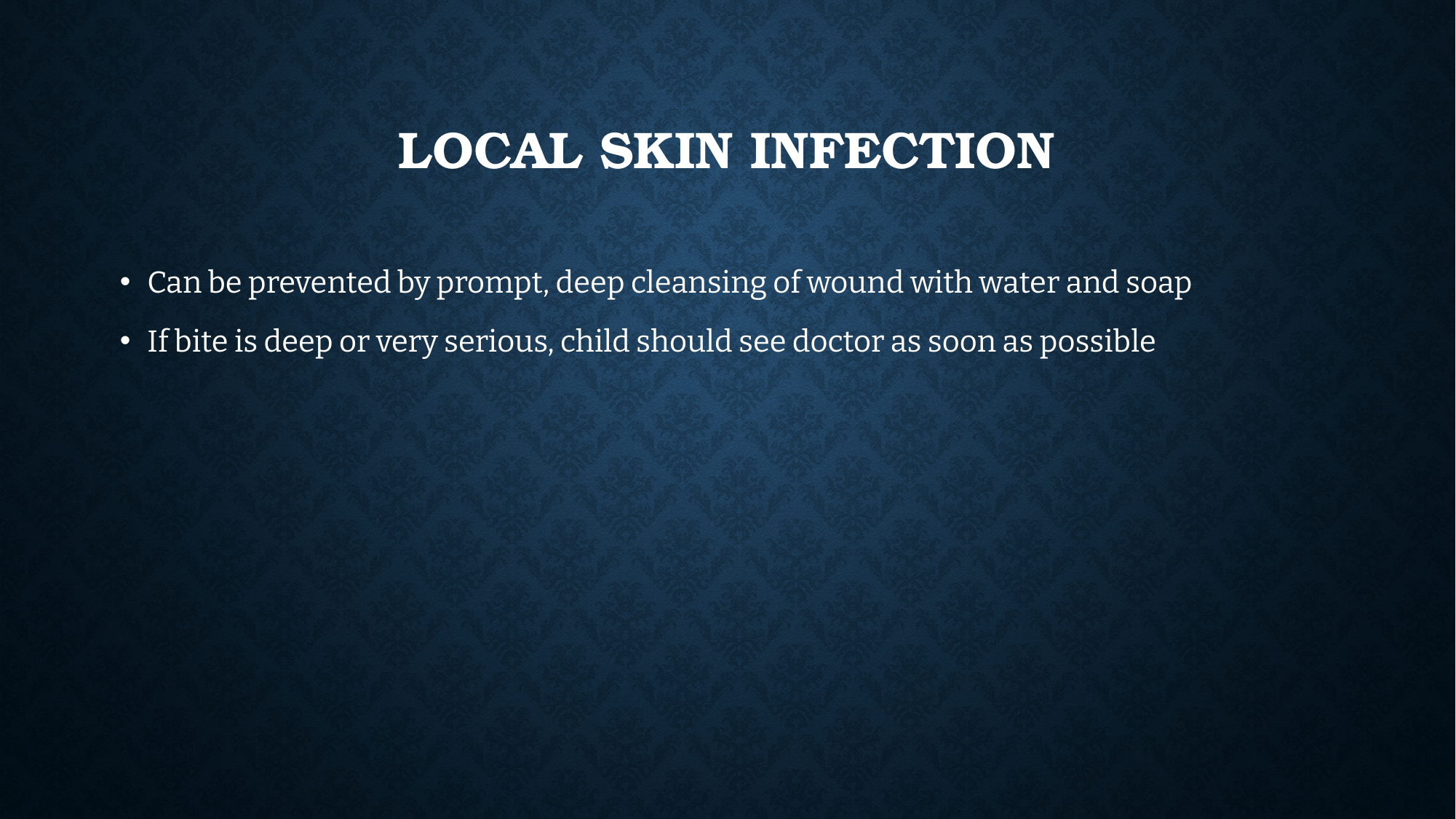

# Local Skin infection
Can be prevented by prompt, deep cleansing of wound with water and soap
If bite is deep or very serious, child should see doctor as soon as possible